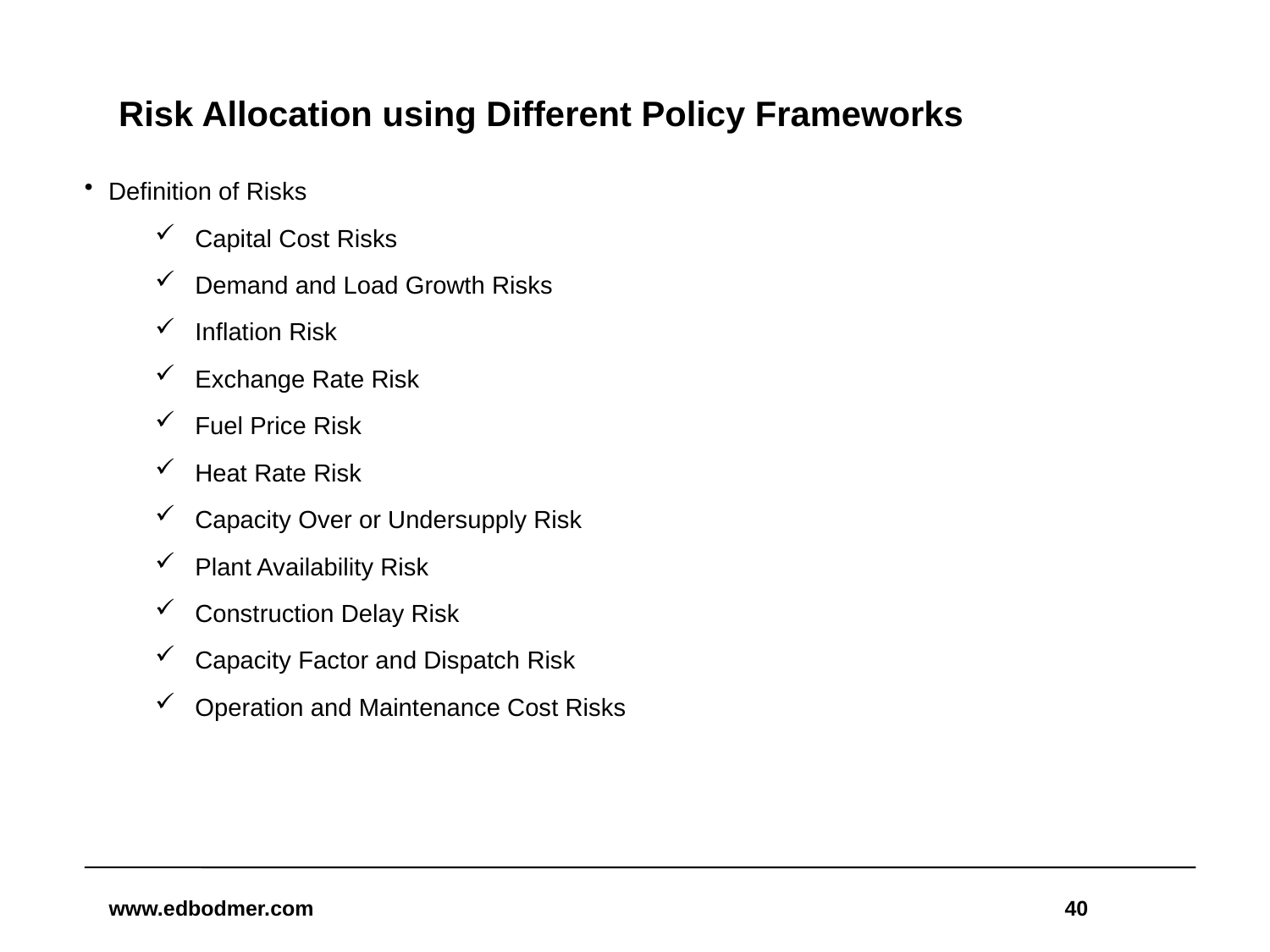

# Risk Allocation using Different Policy Frameworks
Definition of Risks
Capital Cost Risks
Demand and Load Growth Risks
Inflation Risk
Exchange Rate Risk
Fuel Price Risk
Heat Rate Risk
Capacity Over or Undersupply Risk
Plant Availability Risk
Construction Delay Risk
Capacity Factor and Dispatch Risk
Operation and Maintenance Cost Risks